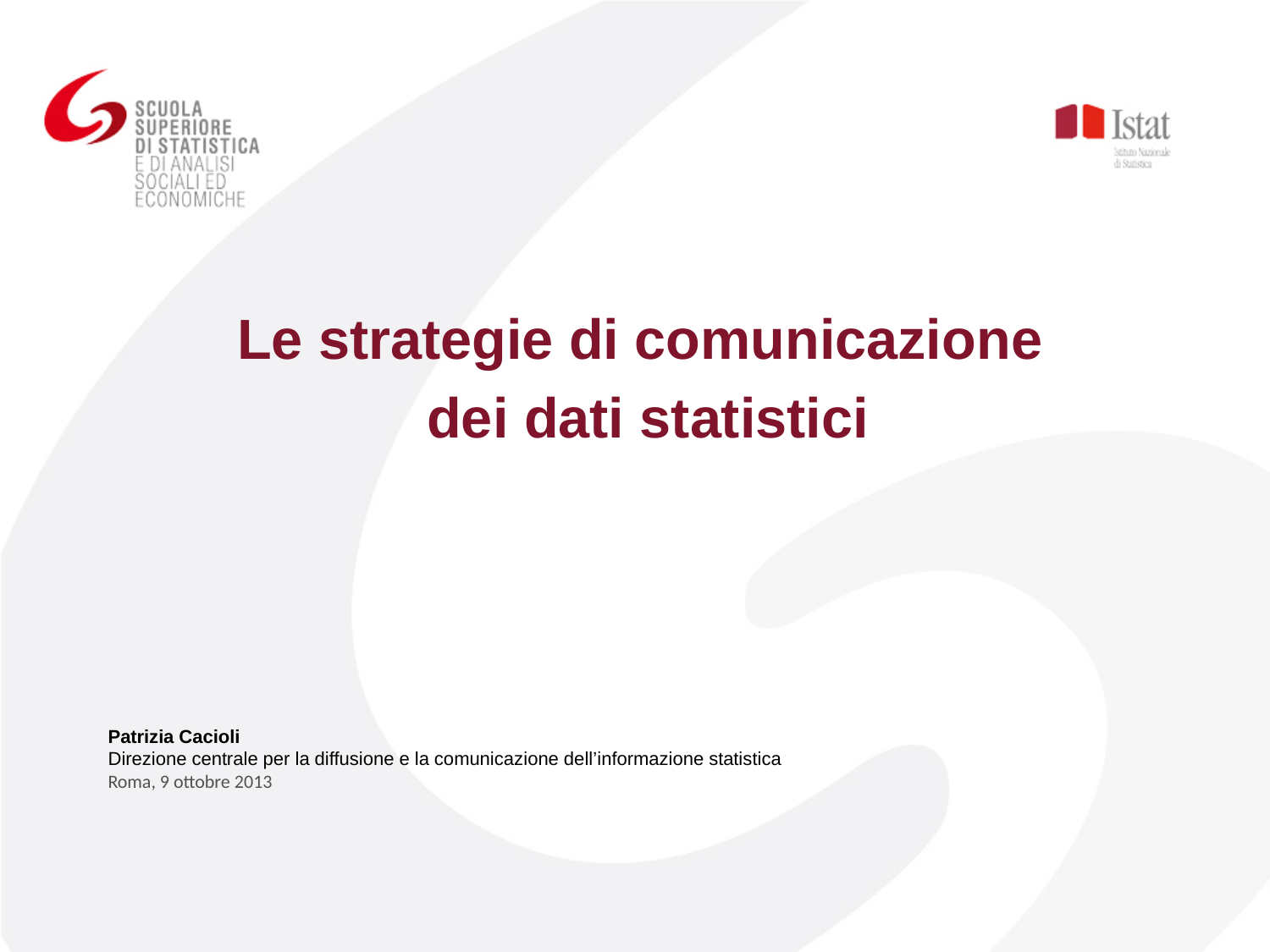

Le strategie di comunicazione
dei dati statistici

# Patrizia Cacioli Direzione centrale per la diffusione e la comunicazione dell’informazione statistica Roma, 9 ottobre 2013